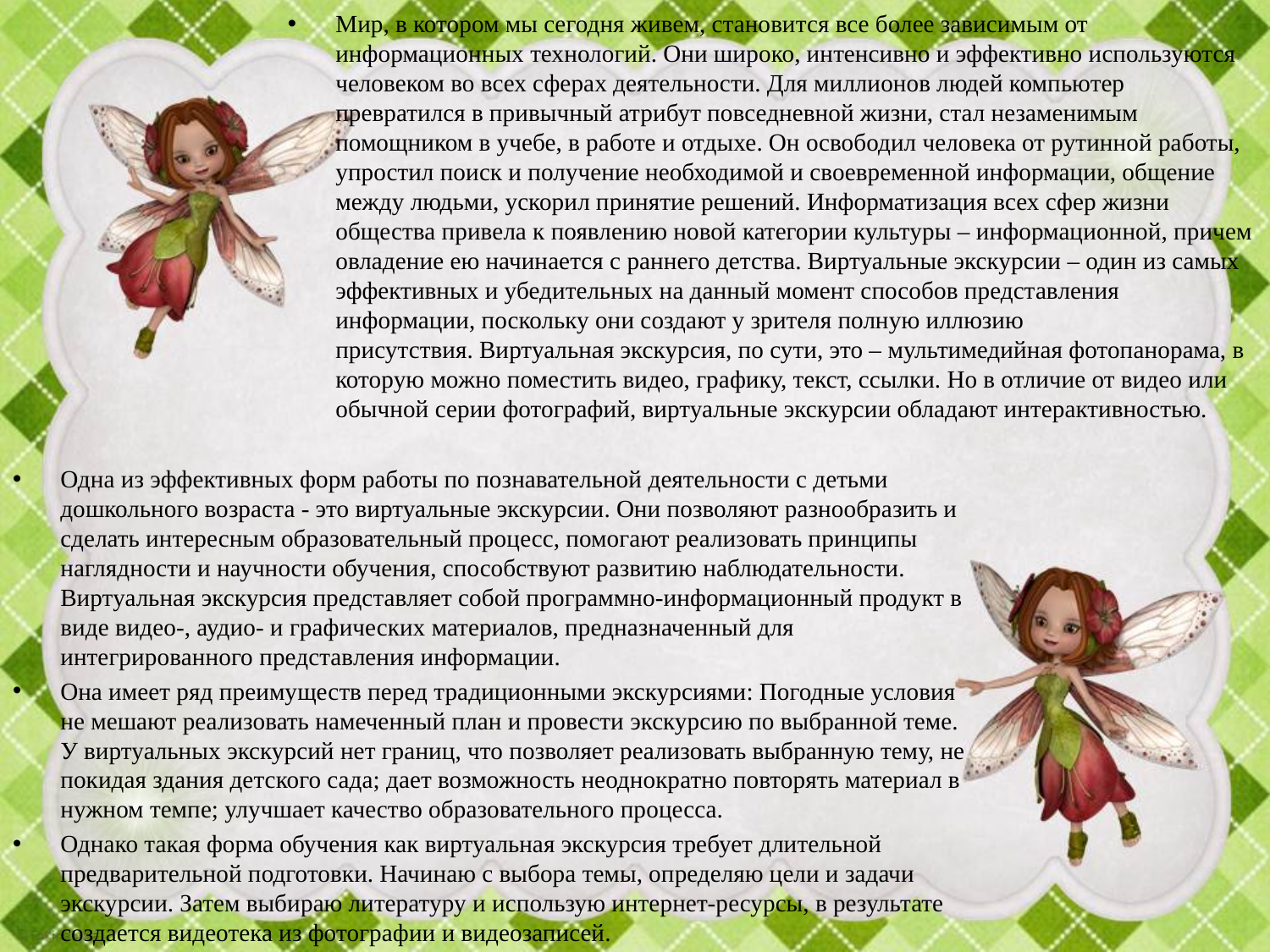

Мир, в котором мы сегодня живем, становится все более зависимым от информационных технологий. Они широко, интенсивно и эффективно используются человеком во всех сферах деятельности. Для миллионов людей компьютер превратился в привычный атрибут повседневной жизни, стал незаменимым помощником в учебе, в работе и отдыхе. Он освободил человека от рутинной работы, упростил поиск и получение необходимой и своевременной информации, общение между людьми, ускорил принятие решений. Информатизация всех сфер жизни общества привела к появлению новой категории культуры – информационной, причем овладение ею начинается с раннего детства. Виртуальные экскурсии – один из самых эффективных и убедительных на данный момент способов представления информации, поскольку они создают у зрителя полную иллюзию присутствия. Виртуальная экскурсия, по сути, это – мультимедийная фотопанорама, в которую можно поместить видео, графику, текст, ссылки. Но в отличие от видео или обычной серии фотографий, виртуальные экскурсии обладают интерактивностью.
Одна из эффективных форм работы по познавательной деятельности с детьми дошкольного возраста - это виртуальные экскурсии. Они позволяют разнообразить и сделать интересным образовательный процесс, помогают реализовать принципы наглядности и научности обучения, способствуют развитию наблюдательности. Виртуальная экскурсия представляет собой программно-информационный продукт в виде видео-, аудио- и графических материалов, предназначенный для интегрированного представления информации.
Она имеет ряд преимуществ перед традиционными экскурсиями: Погодные условия не мешают реализовать намеченный план и провести экскурсию по выбранной теме. У виртуальных экскурсий нет границ, что позволяет реализовать выбранную тему, не покидая здания детского сада; дает возможность неоднократно повторять материал в нужном темпе; улучшает качество образовательного процесса.
Однако такая форма обучения как виртуальная экскурсия требует длительной предварительной подготовки. Начинаю с выбора темы, определяю цели и задачи экскурсии. Затем выбираю литературу и использую интернет-ресурсы, в результате создается видеотека из фотографии и видеозаписей.